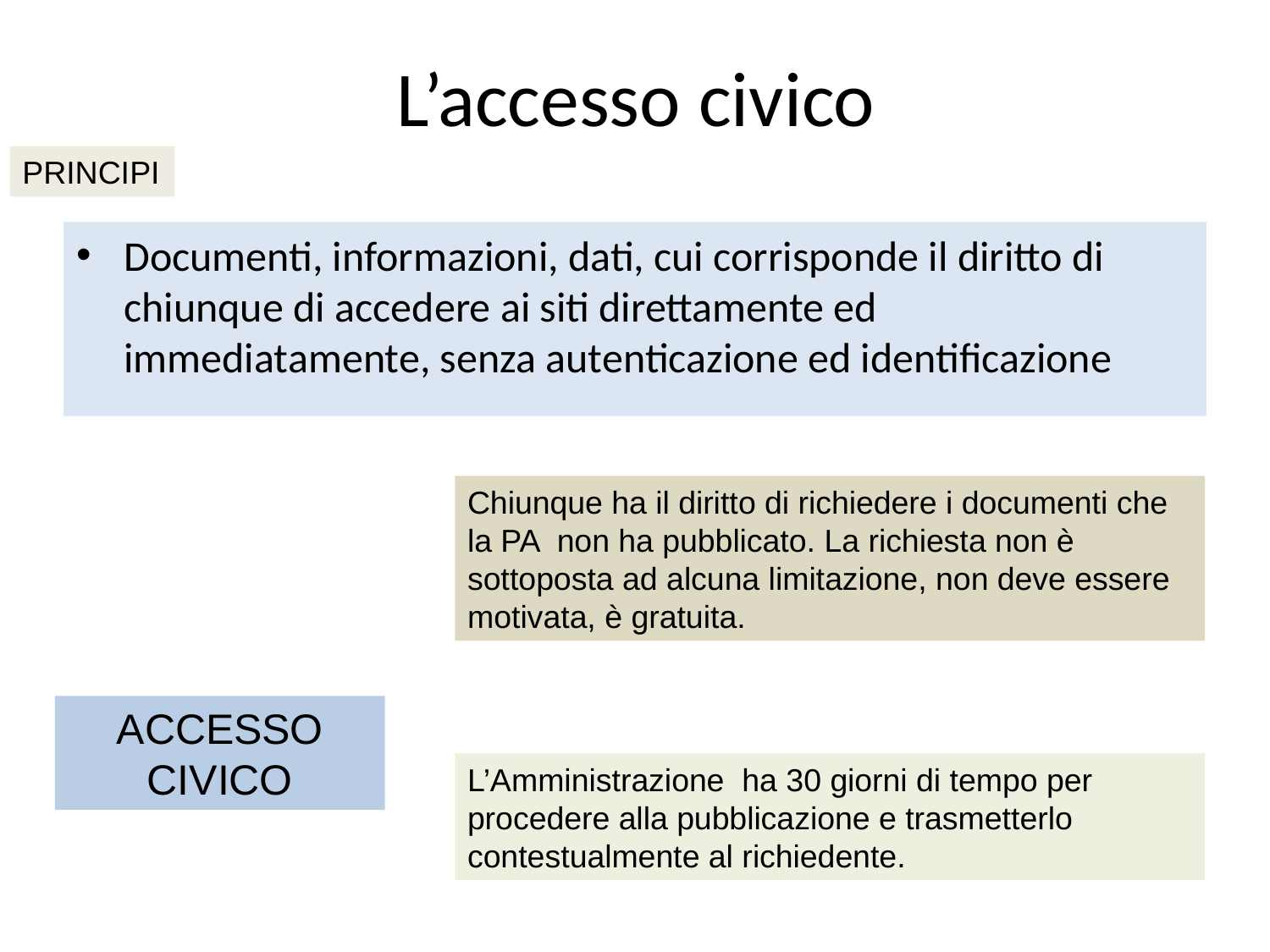

# L’accesso civico
PRINCIPI
Documenti, informazioni, dati, cui corrisponde il diritto di chiunque di accedere ai siti direttamente ed immediatamente, senza autenticazione ed identificazione
Chiunque ha il diritto di richiedere i documenti che la PA  non ha pubblicato. La richiesta non è sottoposta ad alcuna limitazione, non deve essere motivata, è gratuita.
ACCESSO CIVICO
L’Amministrazione  ha 30 giorni di tempo per procedere alla pubblicazione e trasmetterlo contestualmente al richiedente.